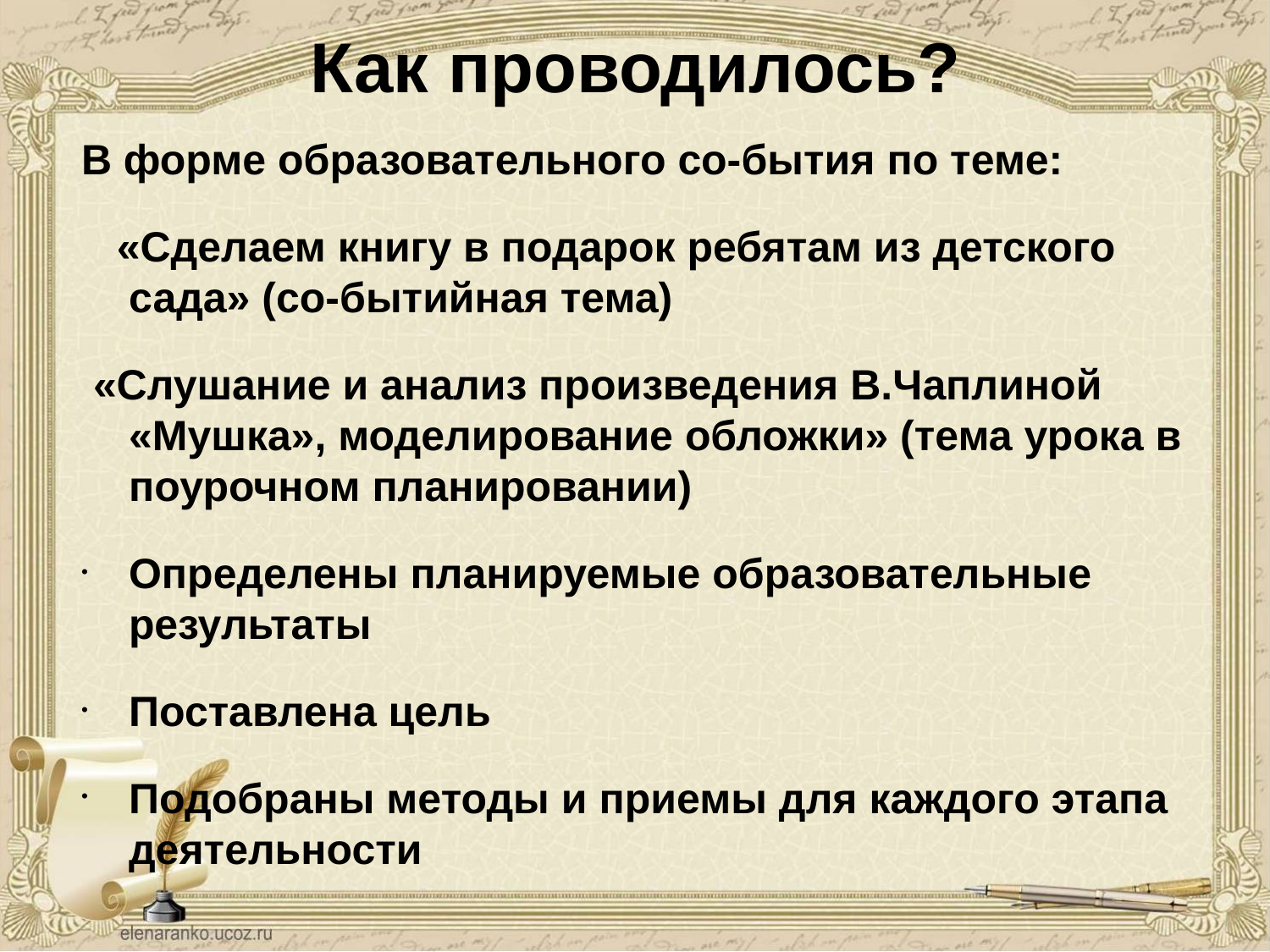

# Как проводилось?
В форме образовательного со-бытия по теме:
   «Сделаем книгу в подарок ребятам из детского сада» (со-бытийная тема)
 «Слушание и анализ произведения В.Чаплиной  «Мушка», моделирование обложки» (тема урока в поурочном планировании)
Определены планируемые образовательные результаты
Поставлена цель
Подобраны методы и приемы для каждого этапа деятельности